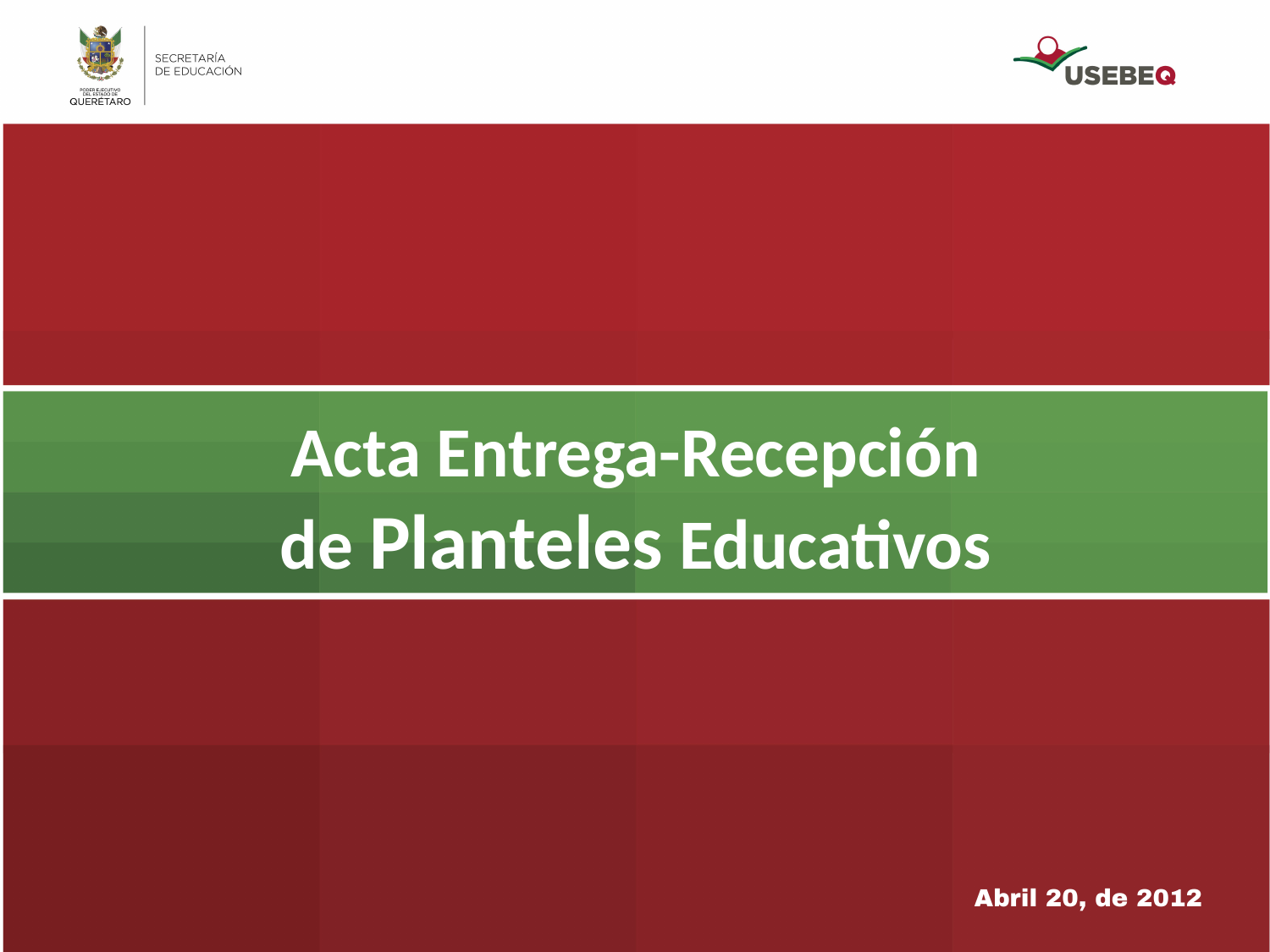

Acta Entrega-Recepción
de Planteles Educativos
Abril 20, de 2012